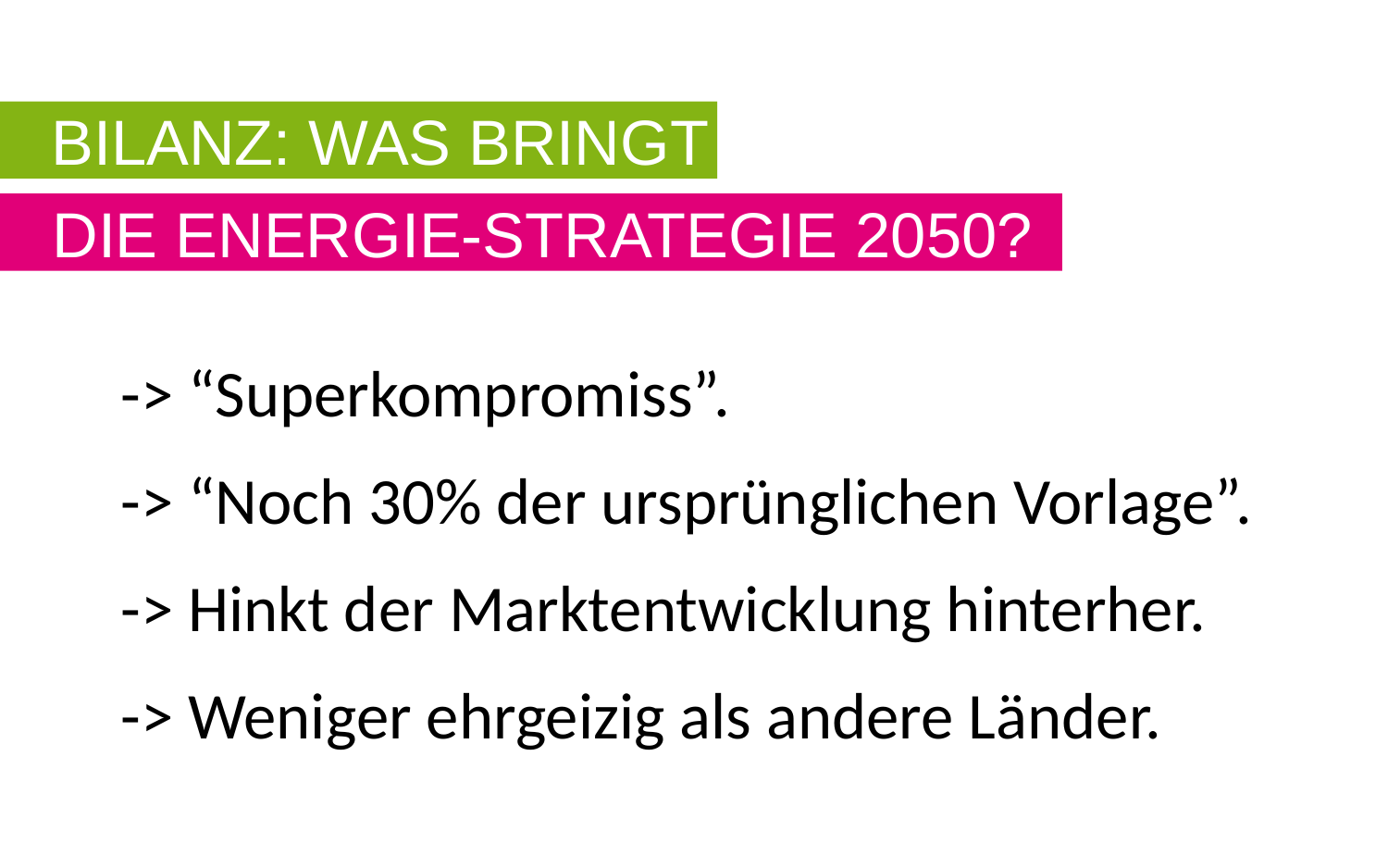

Bilanz: Was Bringt
Die Energie-strategie 2050?
-> “Superkompromiss”.
-> “Noch 30% der ursprünglichen Vorlage”.
-> Hinkt der Marktentwicklung hinterher.
-> Weniger ehrgeizig als andere Länder.